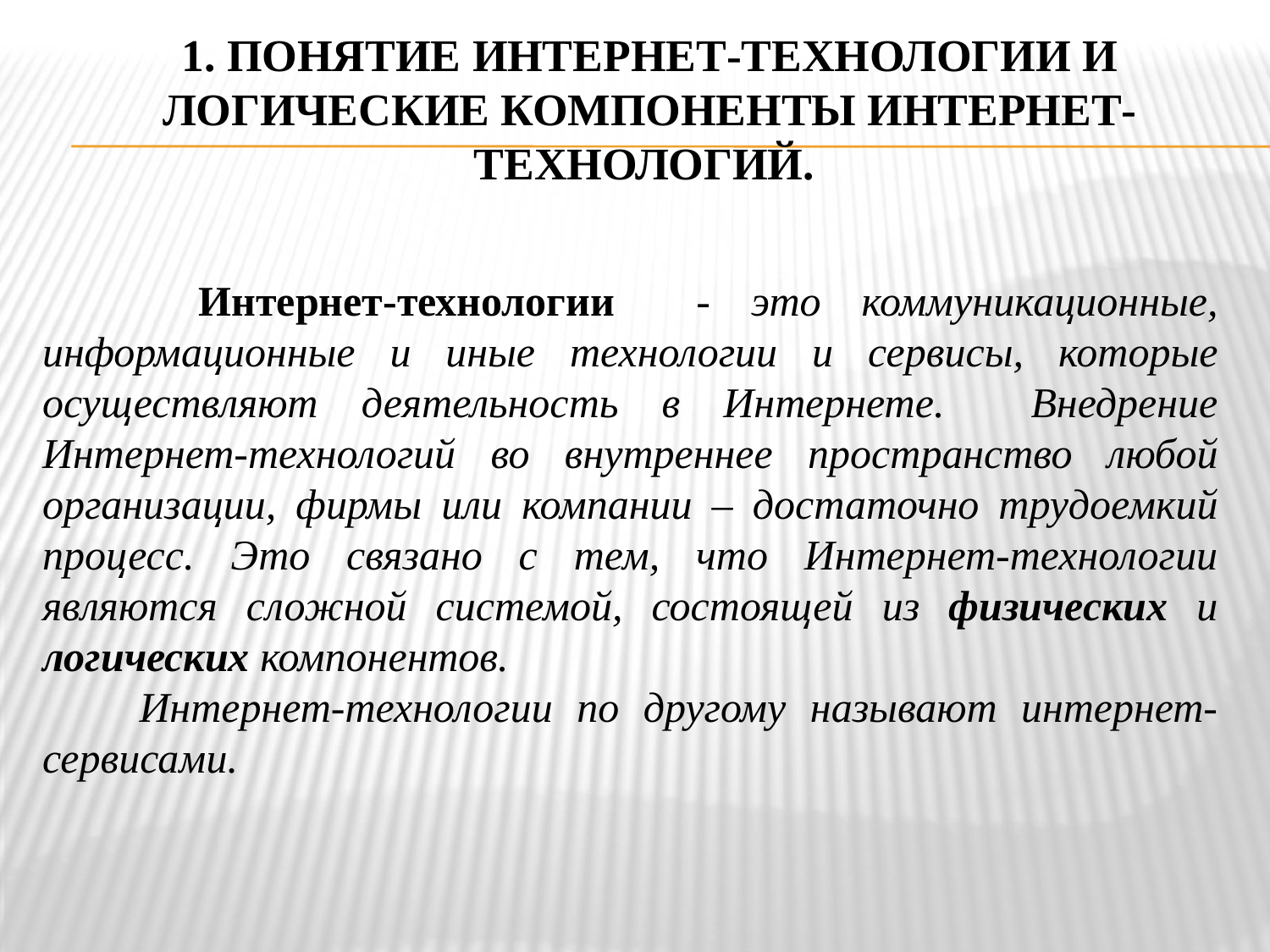

# 1. Понятие интернет-технологии и логические компоненты интернет-технологий.
    Интернет-технологии  - это коммуникационные, информационные и иные технологии и сервисы, которые осуществляют деятельность в Интернете.  Внедрение Интернет-технологий во внутреннее пространство любой организации, фирмы или компании – достаточно трудоемкий процесс. Это связано с тем, что Интернет-технологии являются сложной системой, состоящей из физических и логических компонентов.
    Интернет-технологии по другому называют интернет- сервисами.